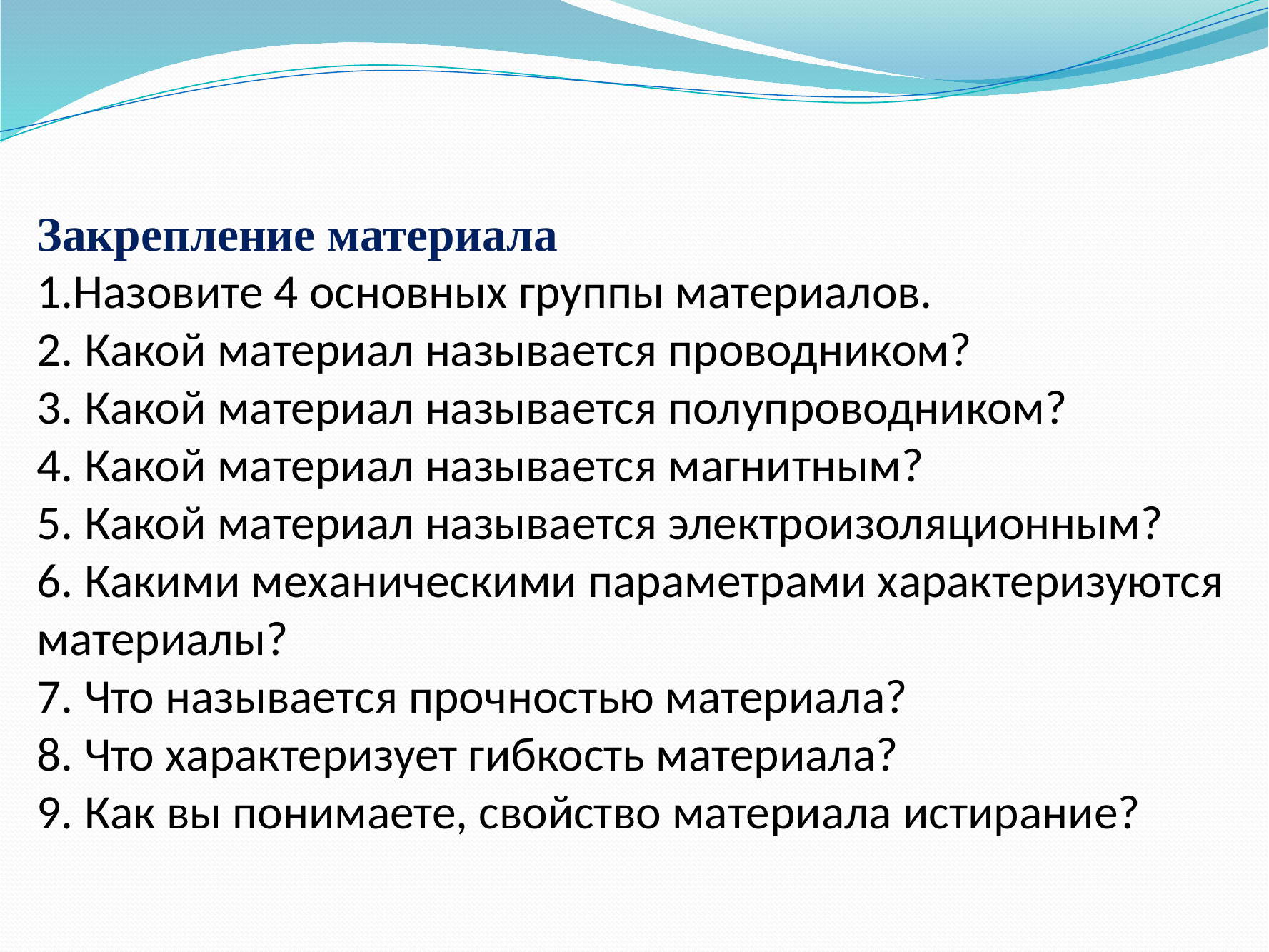

# Закрепление материала 1.Назовите 4 основных группы материалов. 2. Какой материал называется проводником? 3. Какой материал называется полупроводником? 4. Какой материал называется магнитным? 5. Какой материал называется электроизоляционным? 6. Какими механическими параметрами характеризуются материалы? 7. Что называется прочностью материала? 8. Что характеризует гибкость материала? 9. Как вы понимаете, свойство материала истирание?